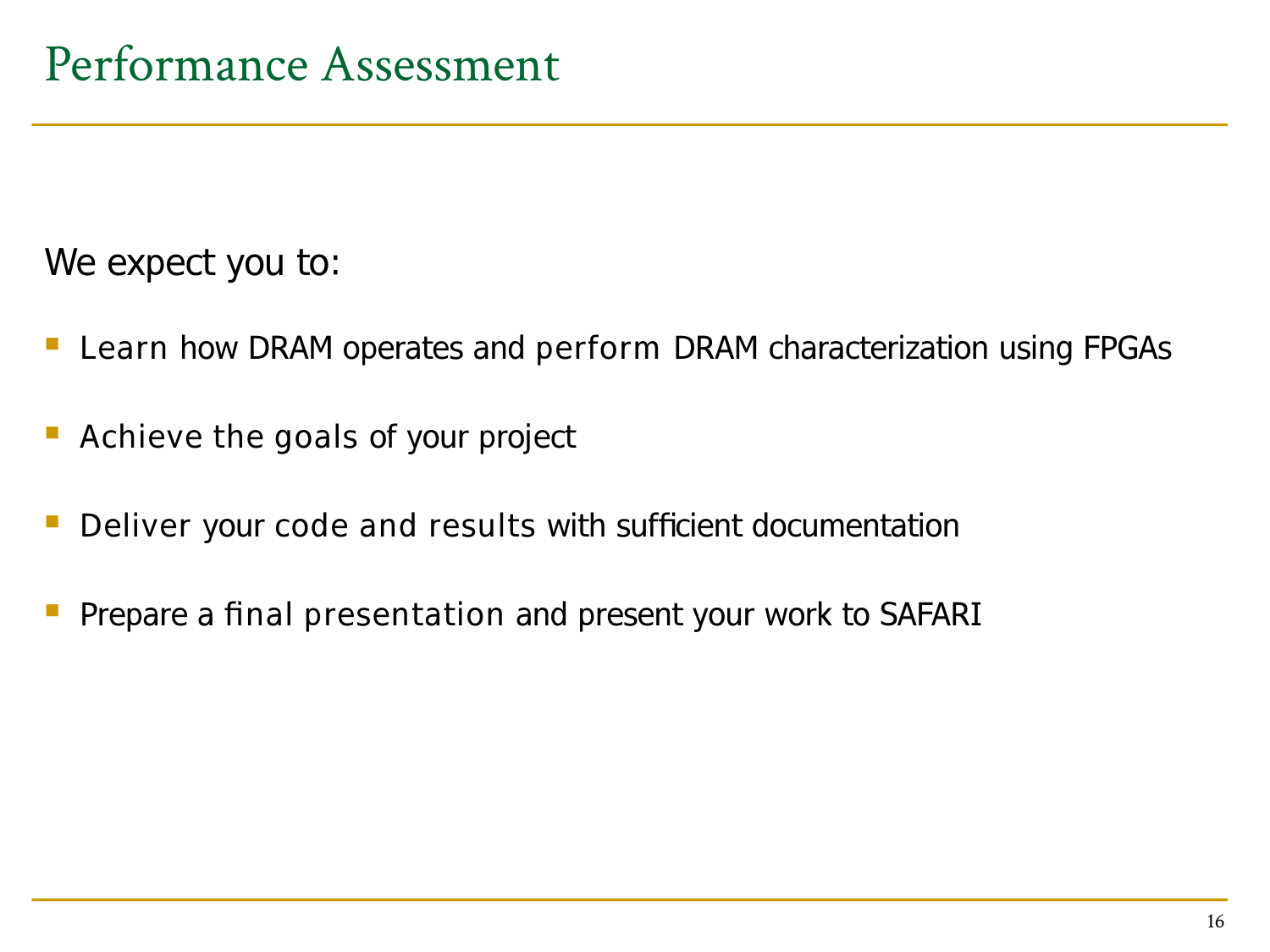

We expect you to:
Learn how DRAM operates and perform DRAM characterization using FPGAs

Achieve the goals of your project

Deliver your code and results with sufficient documentation

Prepare a final presentation and present your work to SAFARI
# Performance Assessment
16